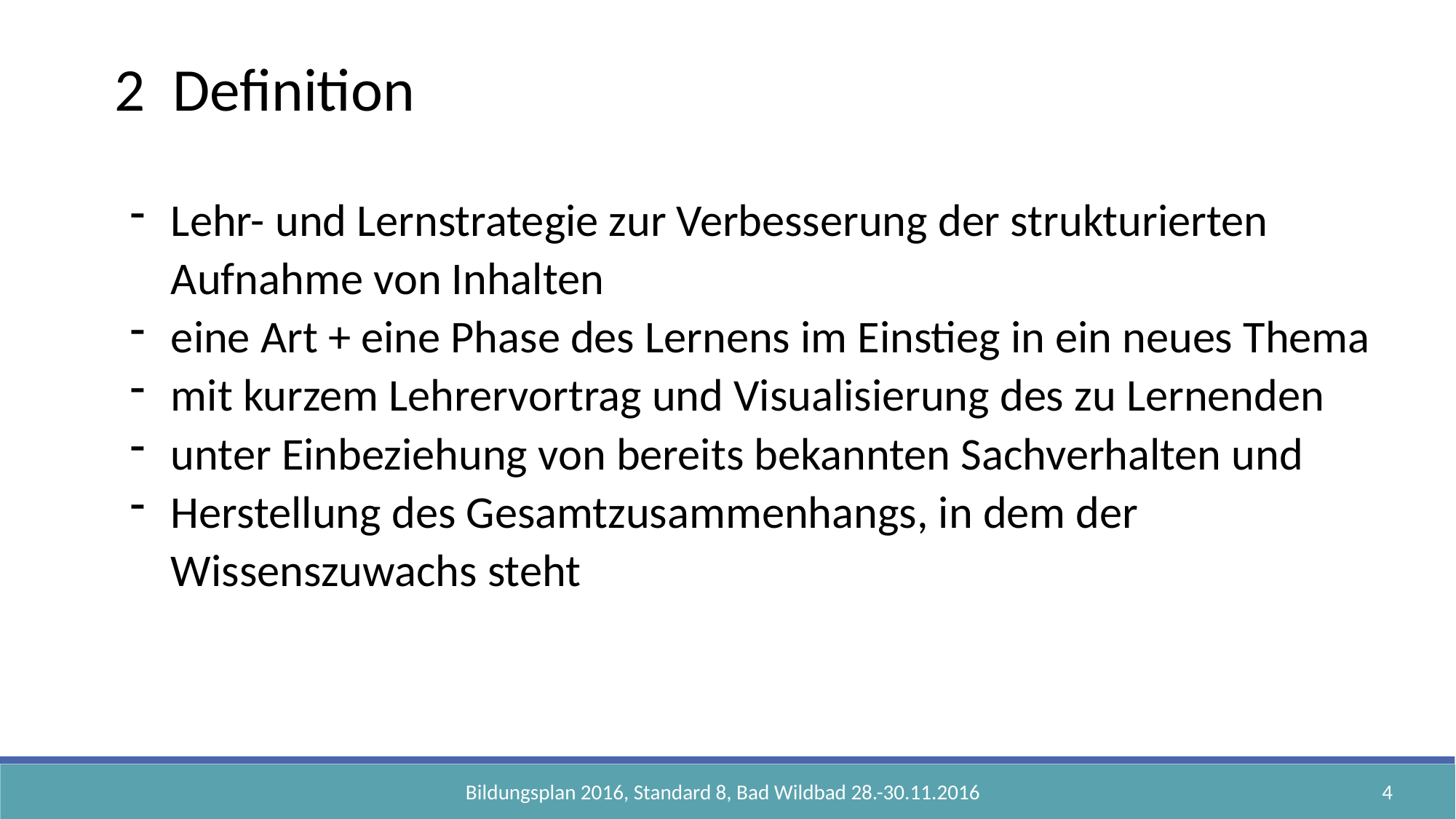

2  Definition
Lehr- und Lernstrategie zur Verbesserung der strukturierten Aufnahme von Inhalten
eine Art + eine Phase des Lernens im Einstieg in ein neues Thema
mit kurzem Lehrervortrag und Visualisierung des zu Lernenden
unter Einbeziehung von bereits bekannten Sachverhalten und
Herstellung des Gesamtzusammenhangs, in dem der Wissenszuwachs steht